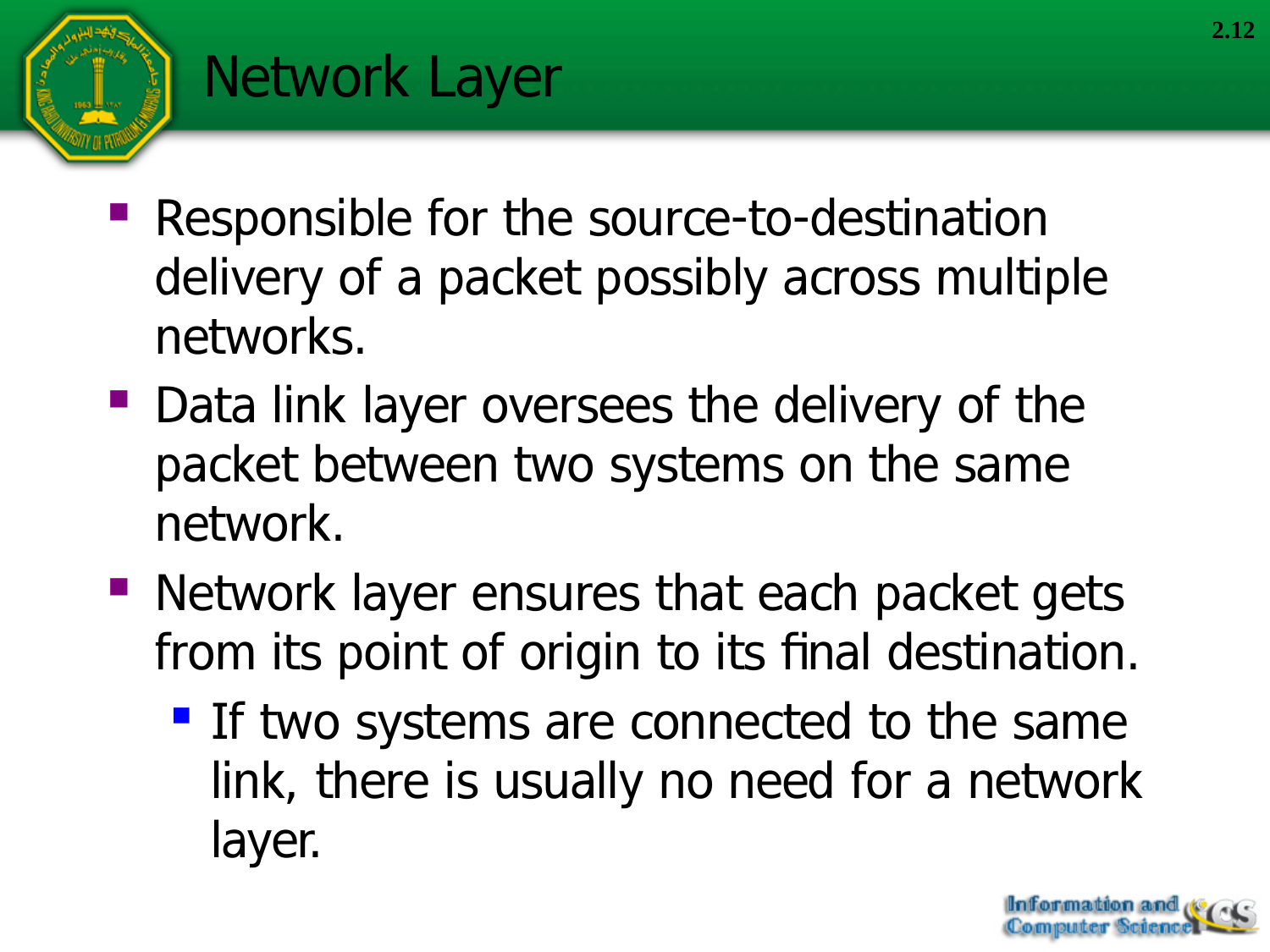

2.12
# Network Layer
Responsible for the source-to-destination delivery of a packet possibly across multiple networks.
Data link layer oversees the delivery of the packet between two systems on the same network.
Network layer ensures that each packet gets from its point of origin to its final destination.
If two systems are connected to the same link, there is usually no need for a network layer.